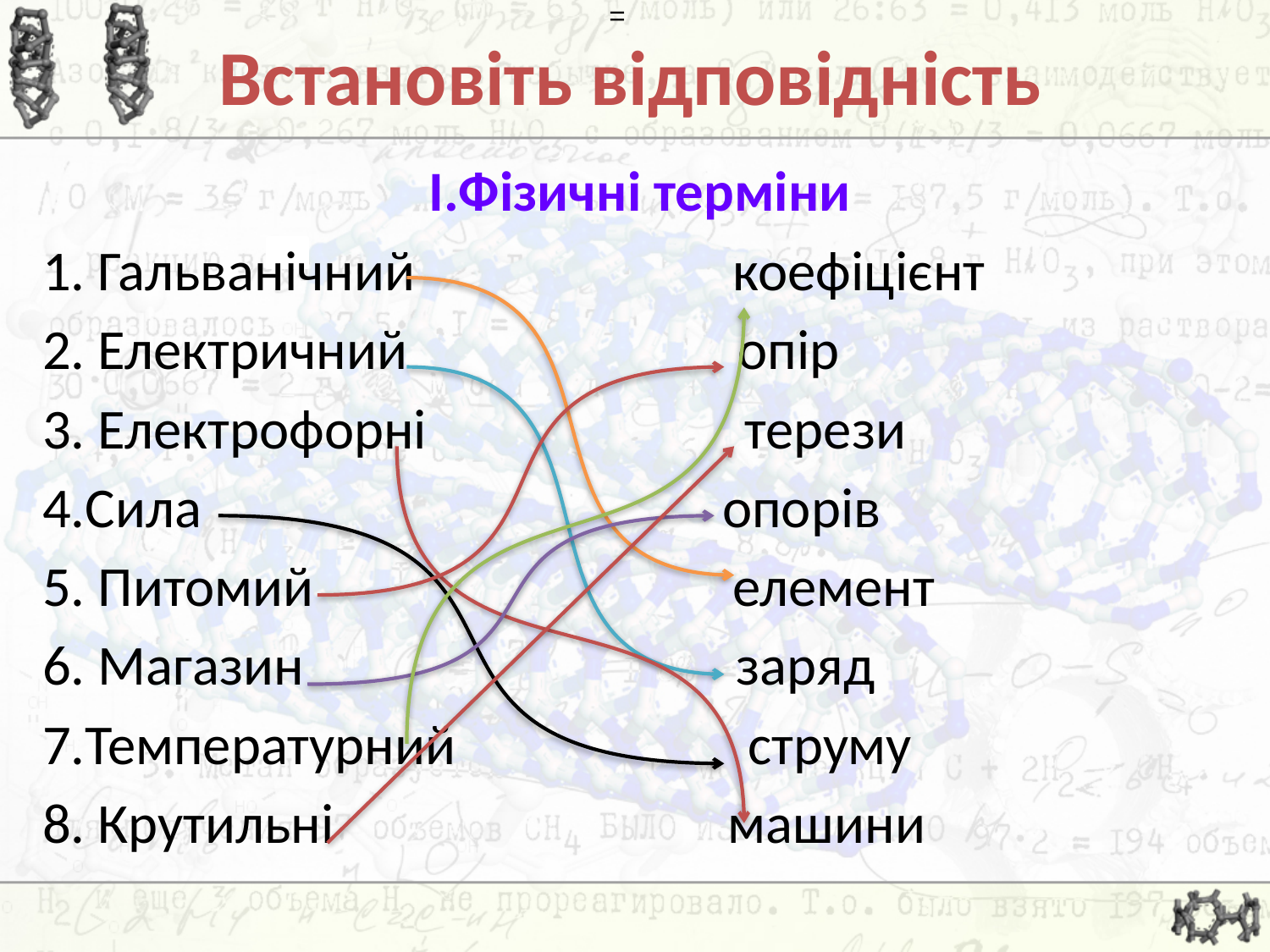

=
# Встановіть відповідність

І.Фізичні терміни
1. Гальванічний                         коефіцієнт
2. Електричний                          опір
3. Електрофорні                         терези
4.Сила                                         опорів
5. Питомий                                 елемент
6. Магазин                                  заряд
7.Температурний                       струму
8. Крутильні                               машини